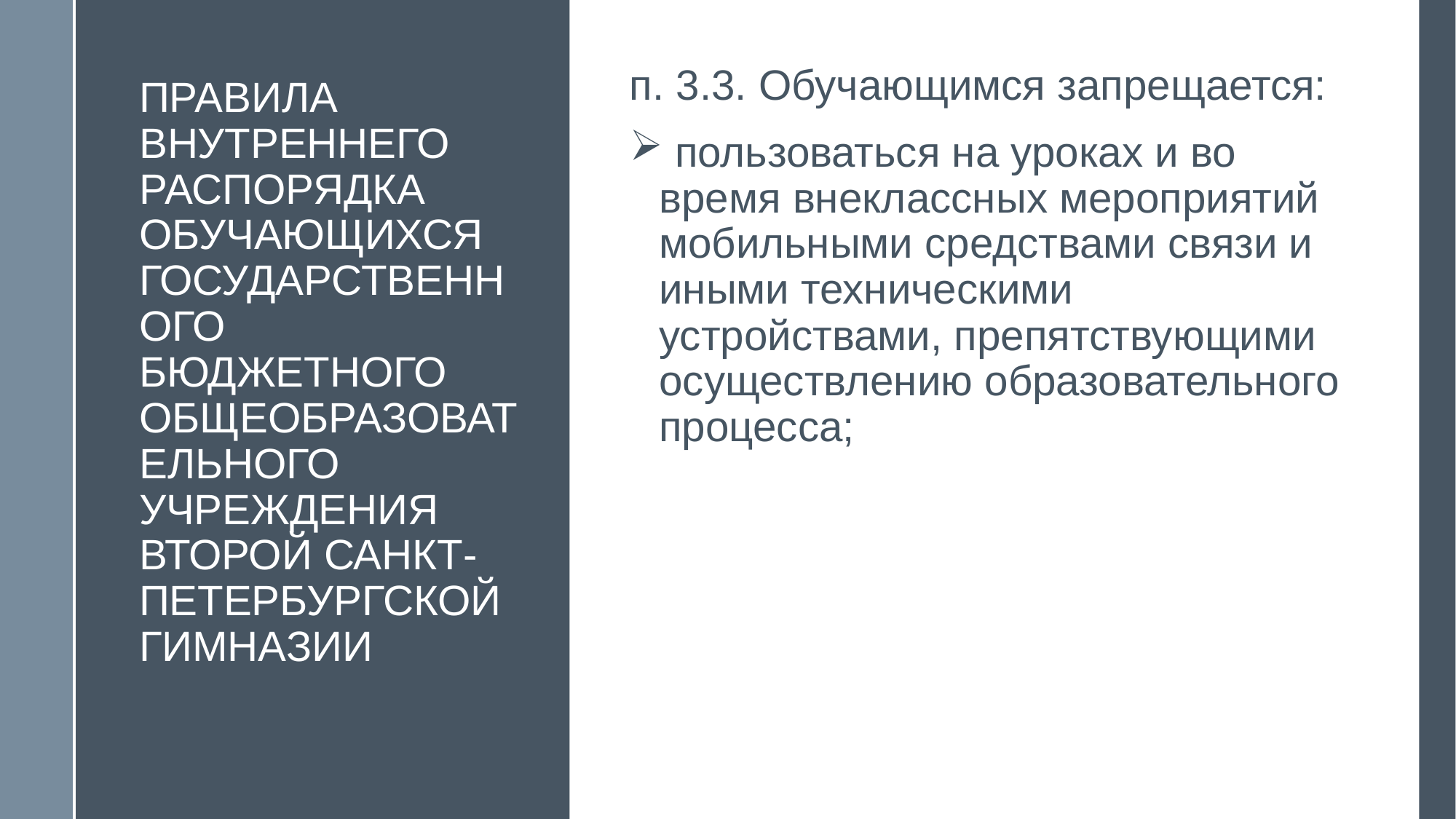

# Правила внутреннего распорядка обучающихся Государственного бюджетного общеобразовательного учреждения Второй Санкт-Петербургской Гимназии
п. 3.3. Обучающимся запрещается:
 пользоваться на уроках и во время внеклассных мероприятий мобильными средствами связи и иными техническими устройствами, препятствующими осуществлению образовательного процесса;